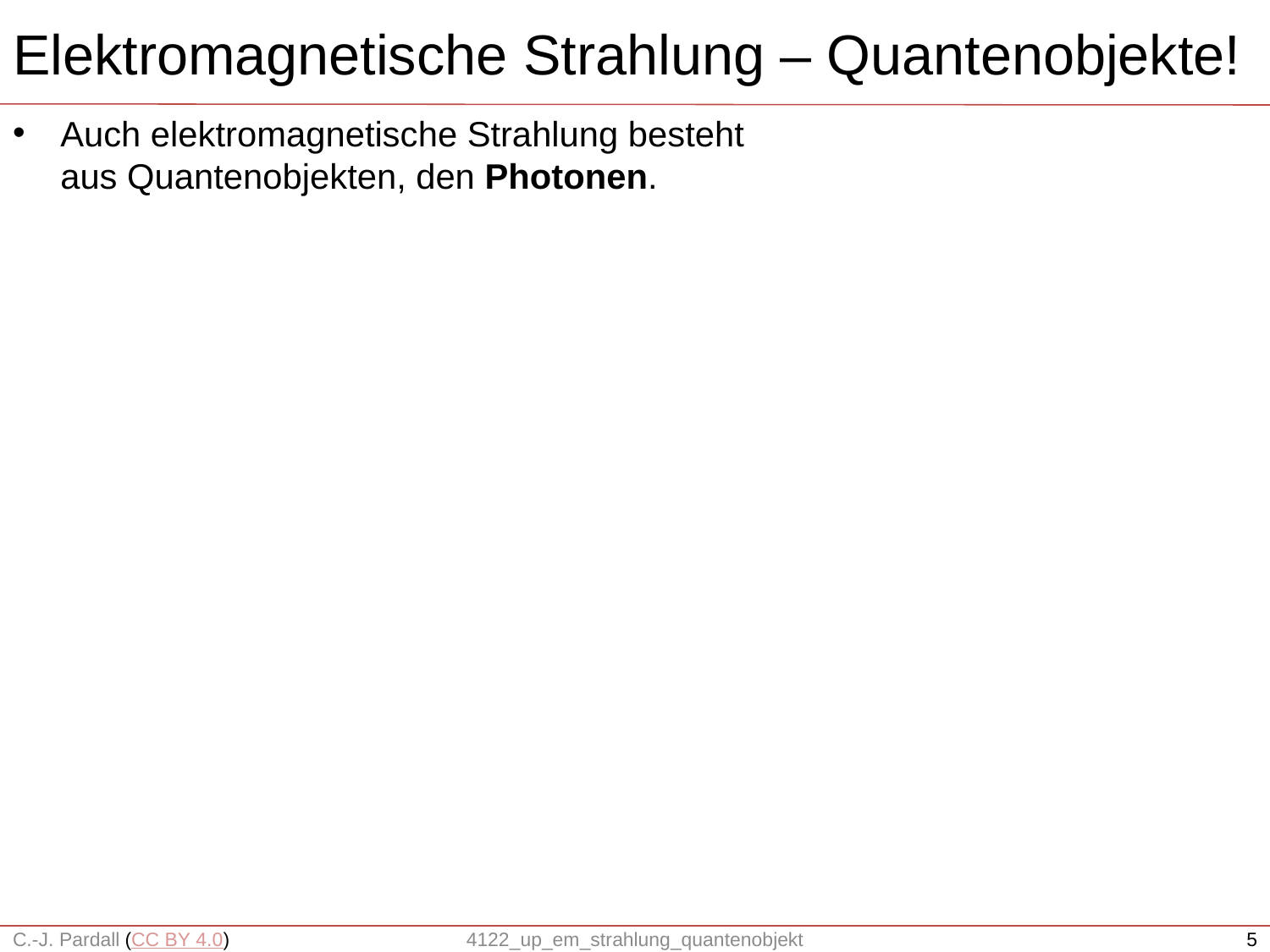

# Elektromagnetische Strahlung – Quantenobjekte!
Auch elektromagnetische Strahlung besteht
aus Quantenobjekten, den Photonen.
C.-J. Pardall
4122_up_em_strahlung_quantenobjekt